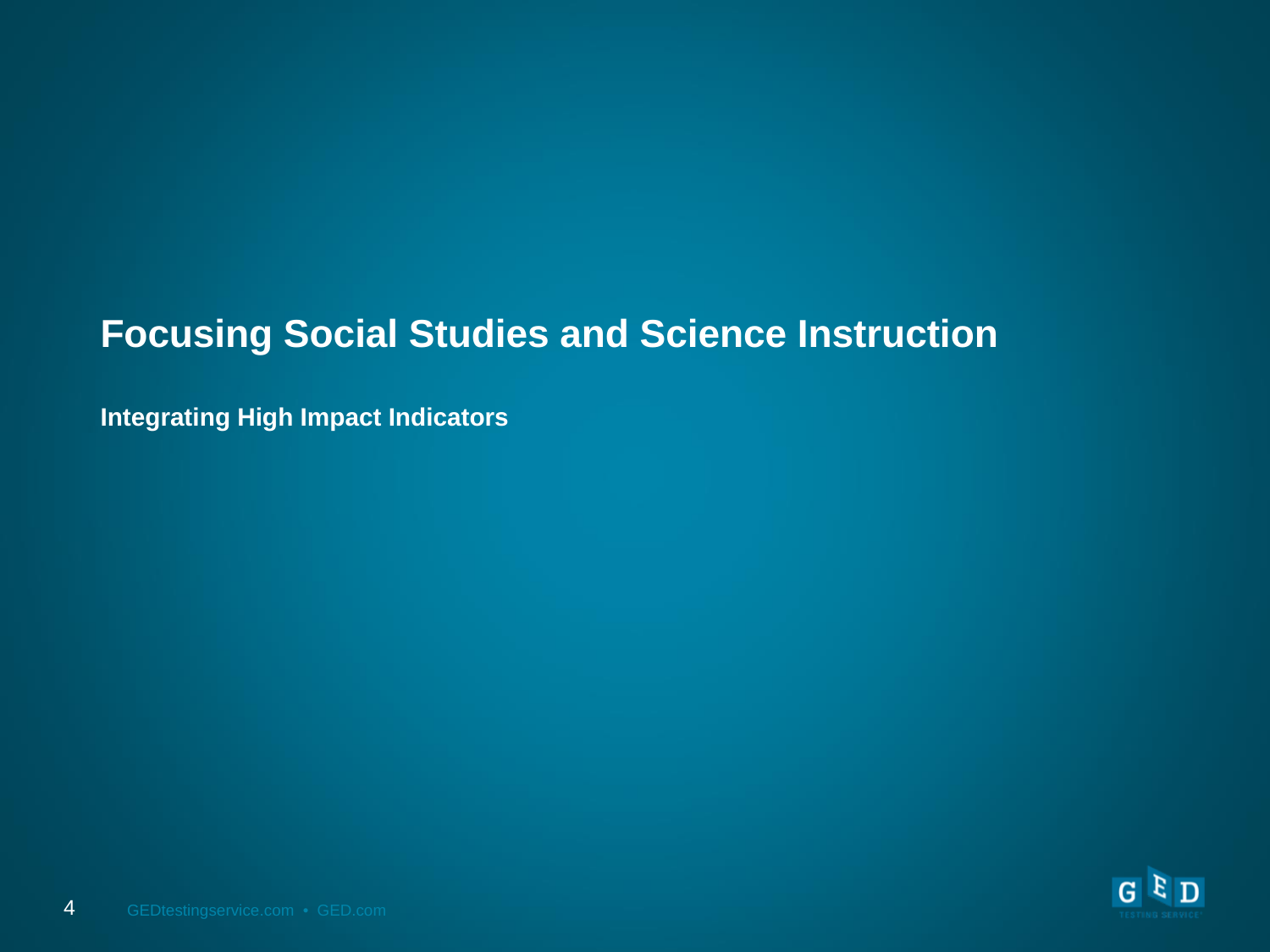

# Focusing Social Studies and Science Instruction Integrating High Impact Indicators
4